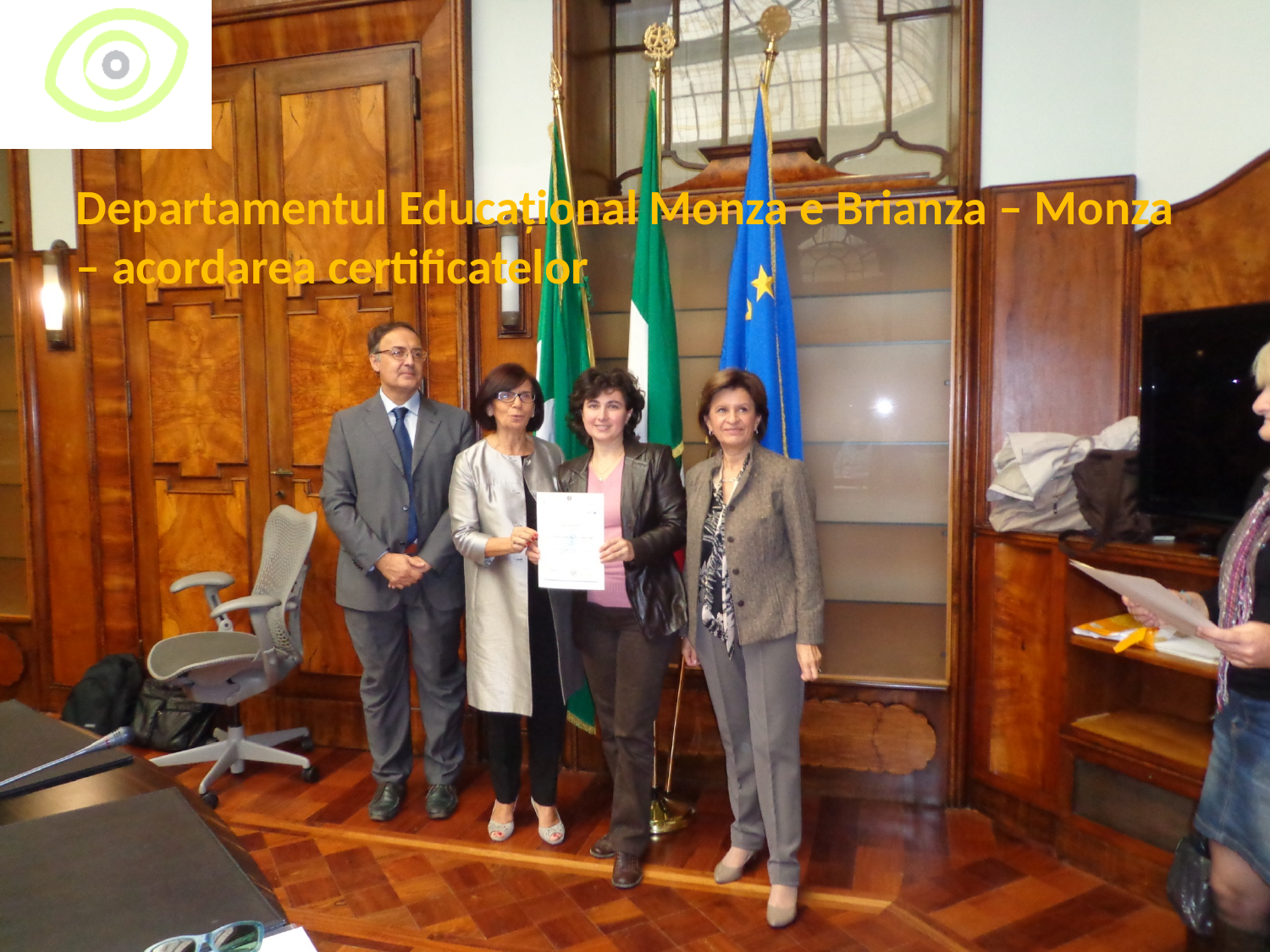

Departamentul Educațional Monza e Brianza – Monza – acordarea certificatelor